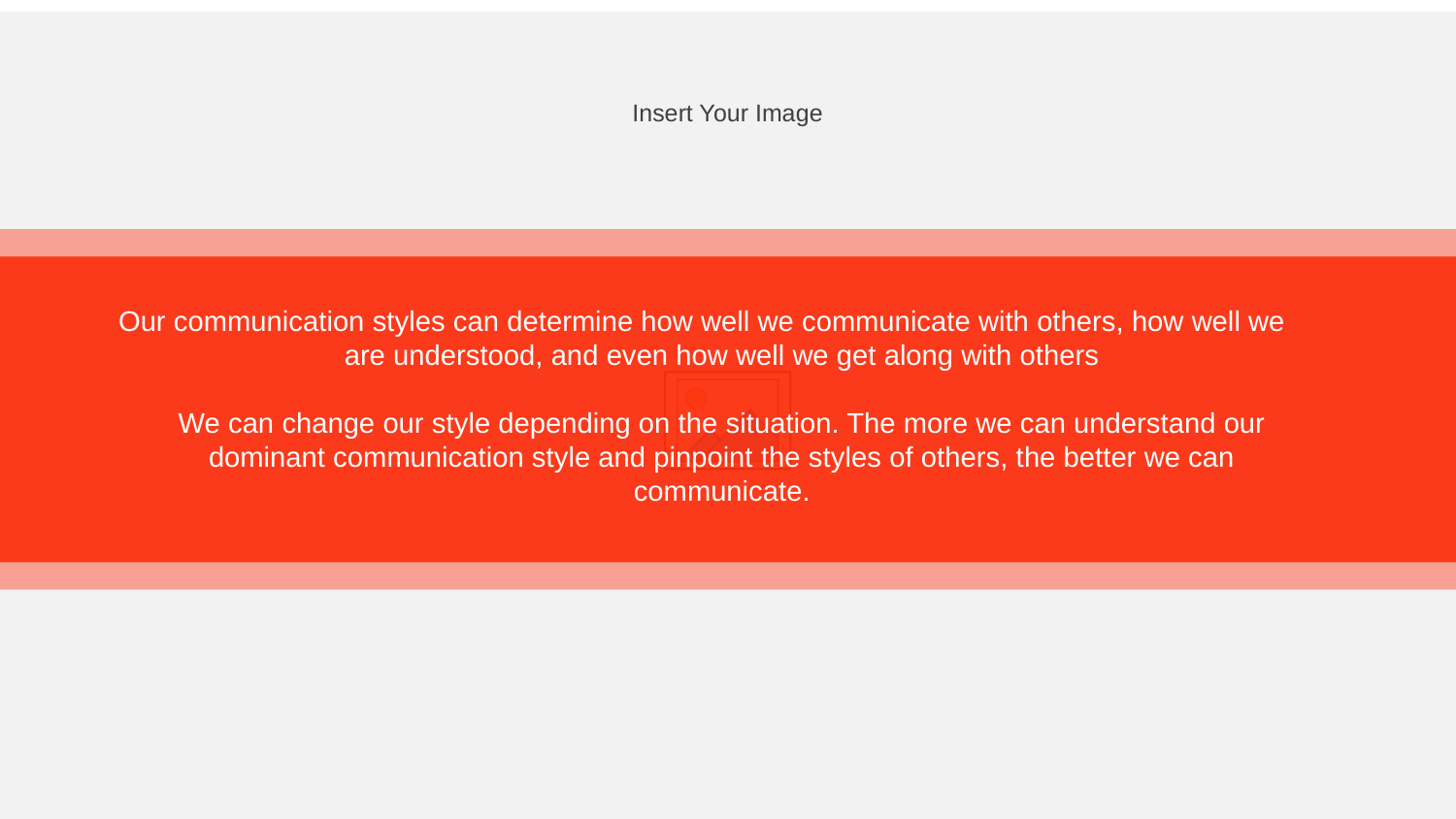

Our communication styles can determine how well we communicate with others, how well we      are understood, and even how well we get along with others

We can change our style depending on the situation. The more we can understand our dominant communication style and pinpoint the styles of others, the better we can communicate.